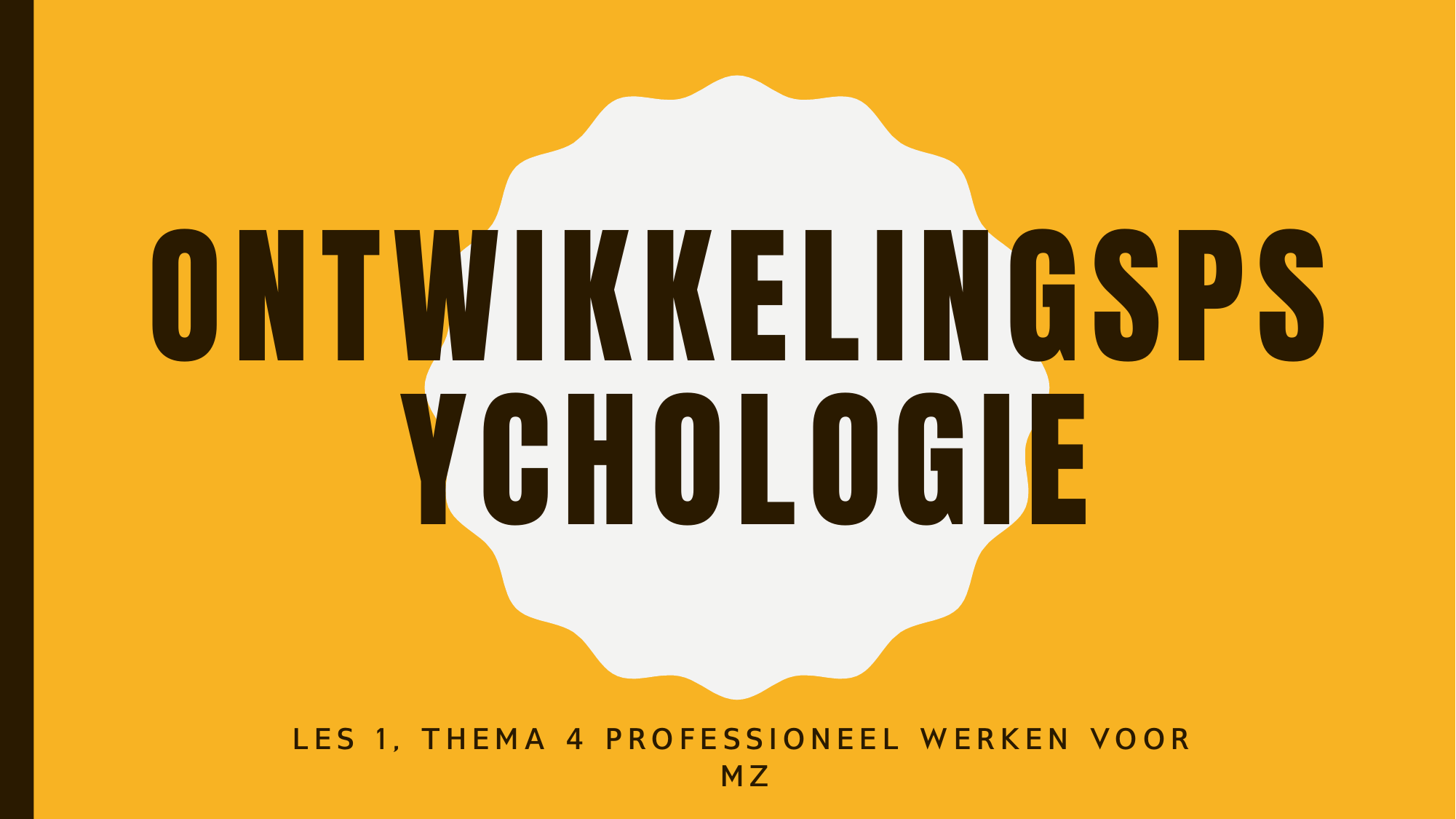

# Ontwikkelingspsychologie
Les 1, thema 4 professioneel werken voor MZ